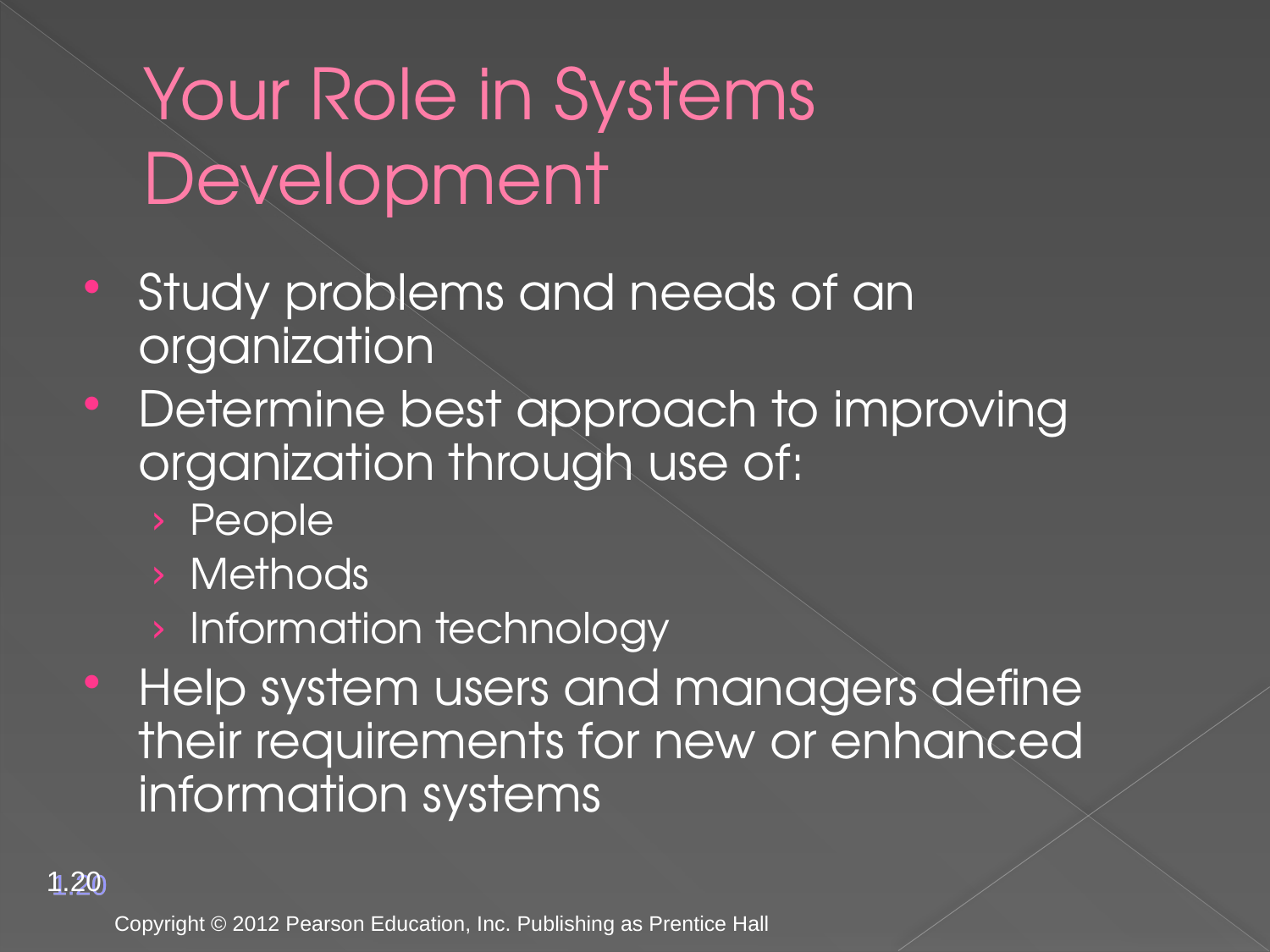

# Your Role in Systems Development
Study problems and needs of an organization
Determine best approach to improving organization through use of:
People
Methods
Information technology
Help system users and managers define their requirements for new or enhanced information systems

1.20
Copyright © 2012 Pearson Education, Inc. Publishing as Prentice Hall